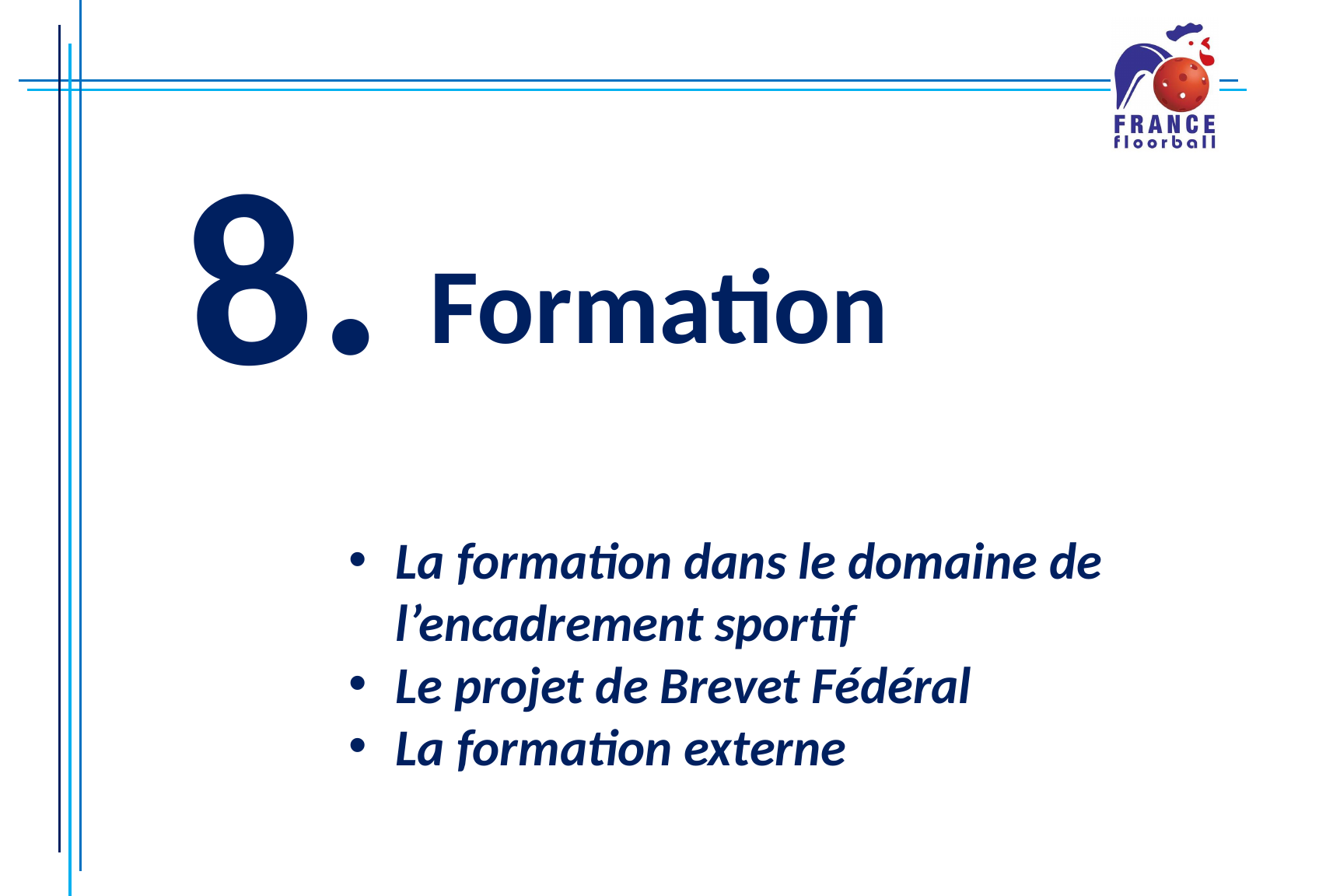

8.
# Formation
La formation dans le domaine de l’encadrement sportif
Le projet de Brevet Fédéral
La formation externe